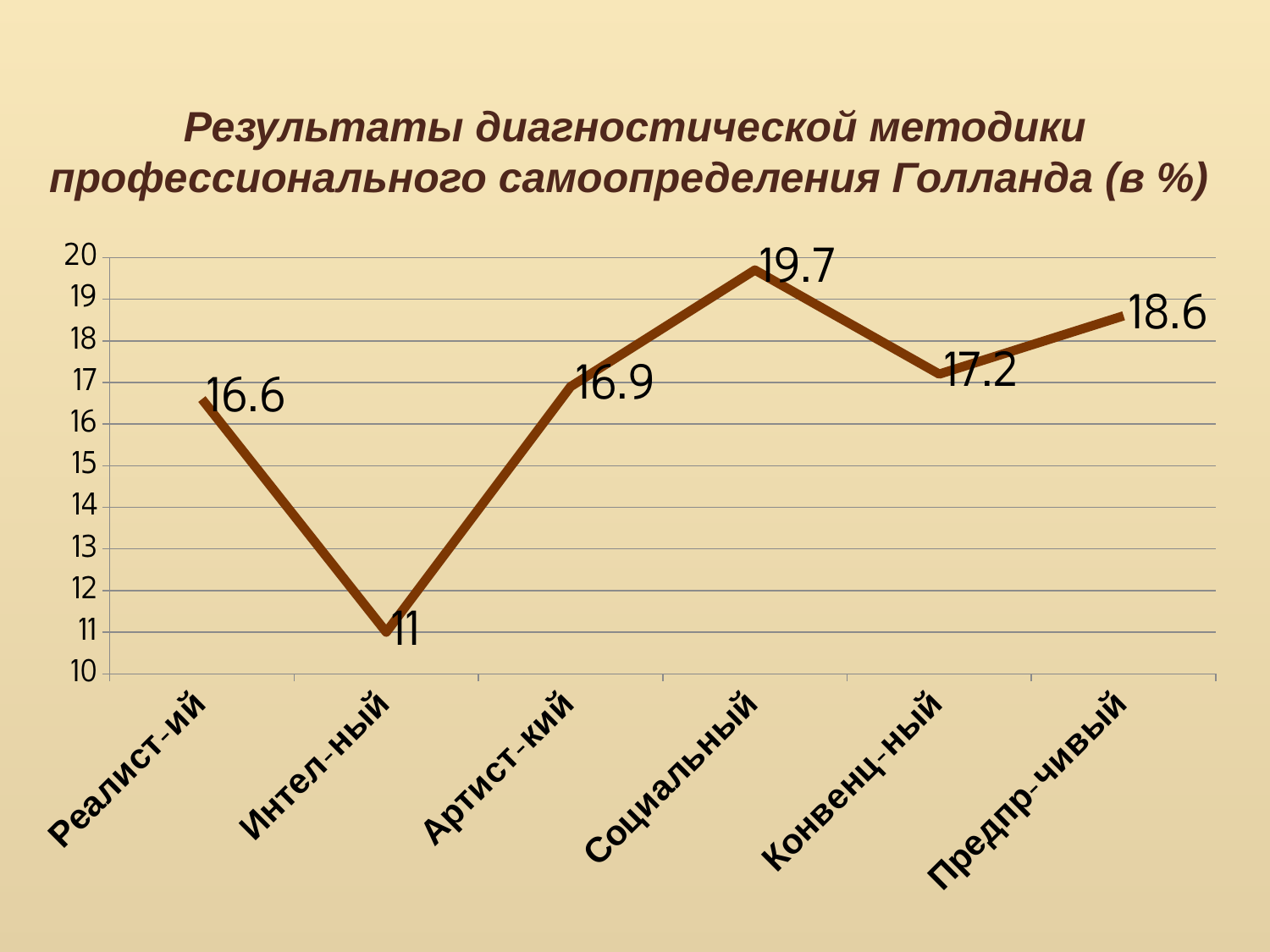

# Результаты диагностической методики профессионального самоопределения Голланда (в %)

### Chart

| Category | Ряд 1 | Столбец1 | Столбец2 |
|---|---|---|---|
| Реалист-ий | 16.6 | None | None |
| Интел-ный | 11.0 | None | None |
| Артист-кий | 16.9 | None | None |
| Социальный | 19.7 | None | None |
| Конвенц-ный | 17.2 | None | None |
| Предпр-чивый | 18.6 | None | None |